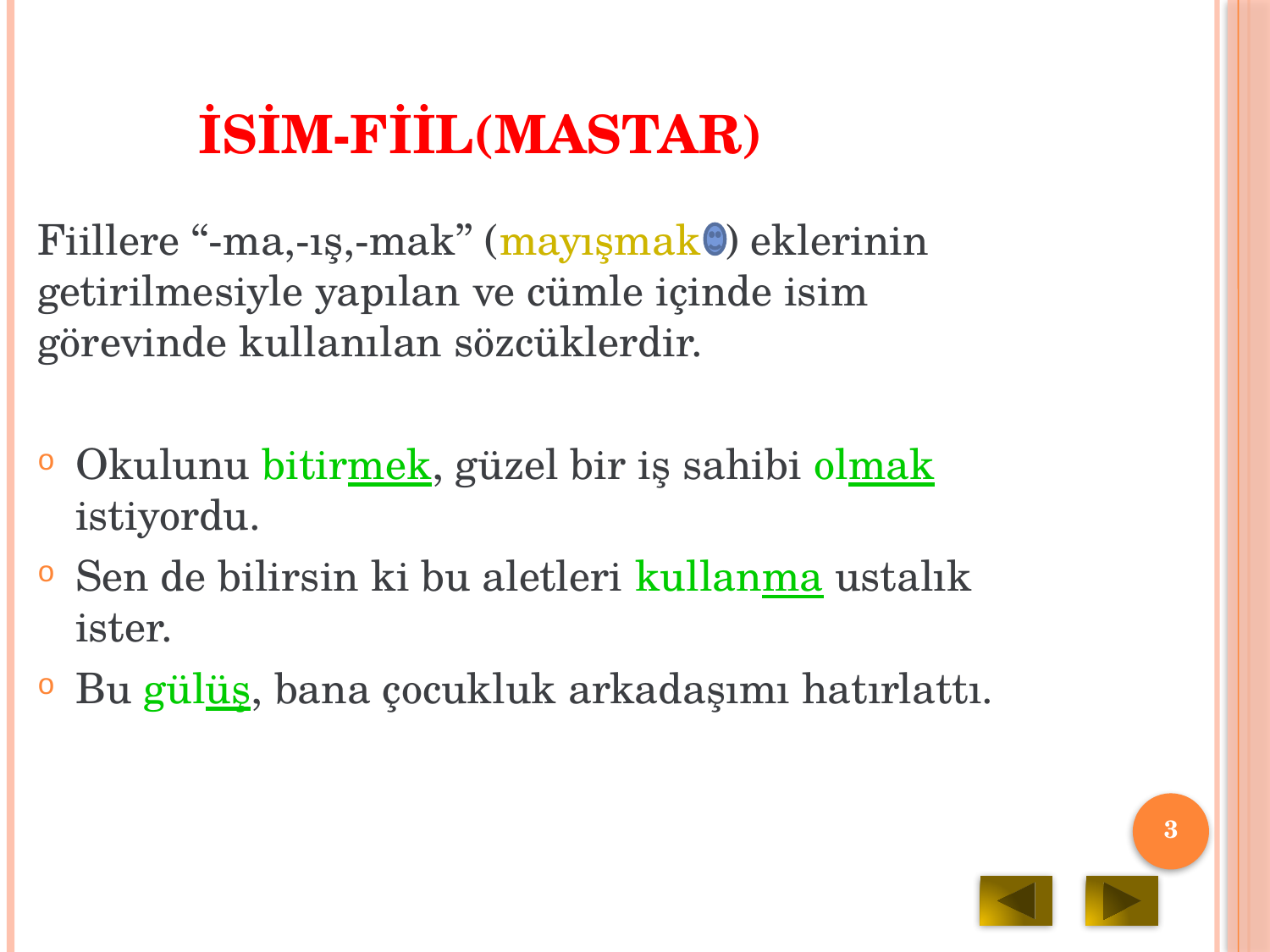

# İSİM-FİİL(Mastar)
Fiillere ‘‘-ma,-ış,-mak’’ (mayışmak  ) eklerinin getirilmesiyle yapılan ve cümle içinde isim görevinde kullanılan sözcüklerdir.

Okulunu bitirmek, güzel bir iş sahibi olmak istiyordu.
Sen de bilirsin ki bu aletleri kullanma ustalık ister.
Bu gülüş, bana çocukluk arkadaşımı hatırlattı.

3